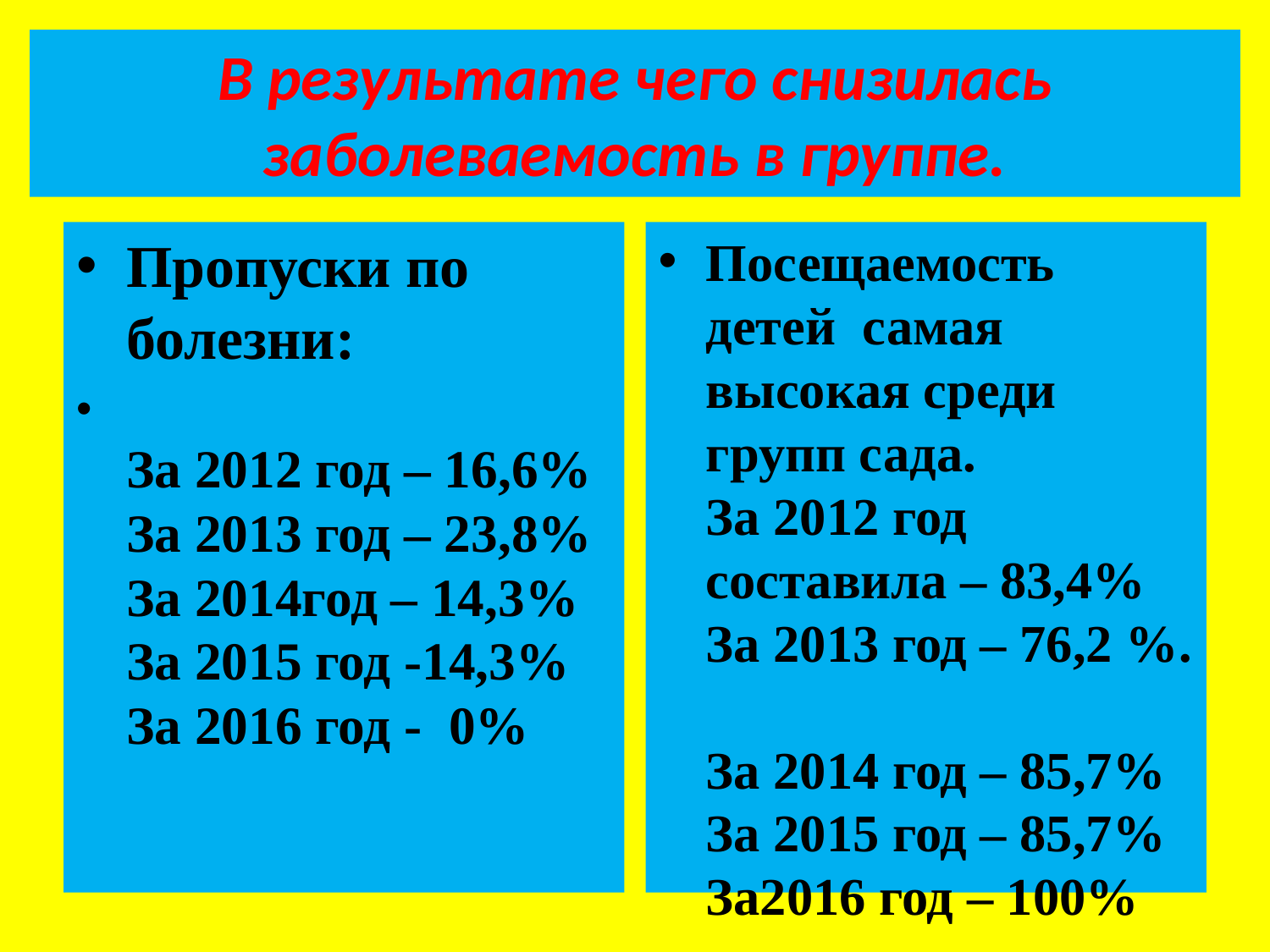

# В результате чего снизилась заболеваемость в группе.
Пропуски по болезни:
За 2012 год – 16,6%
За 2013 год – 23,8%
За 2014год – 14,3%
За 2015 год -14,3%
За 2016 год -  0%
Посещаемость детей  самая высокая среди групп сада.
За 2012 год составила – 83,4%
За 2013 год – 76,2 %.
За 2014 год – 85,7%
За 2015 год – 85,7%
За2016 год – 100%